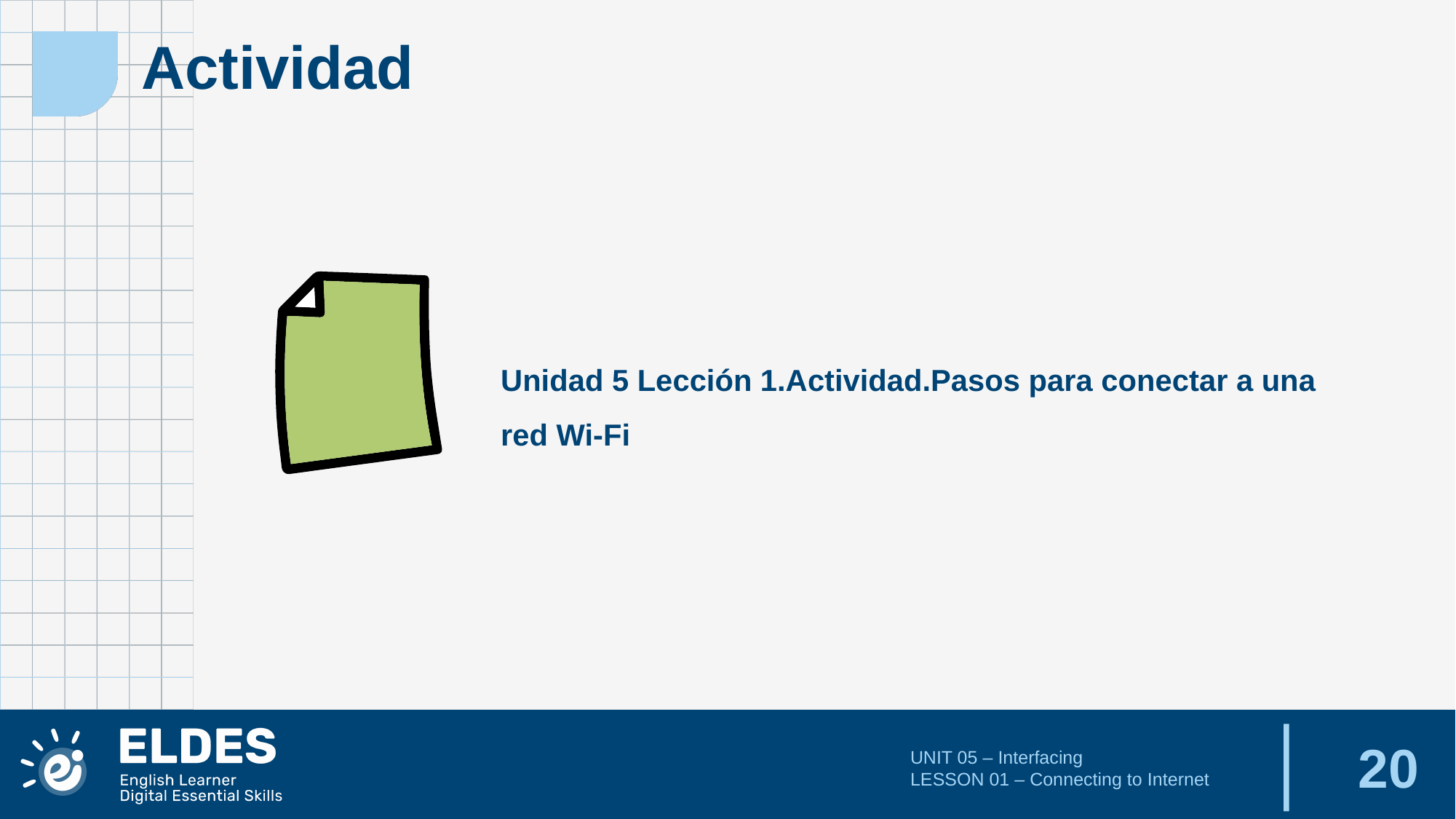

Actividad

Unidad 5 Lección 1.Actividad.Pasos para conectar a una red Wi-Fi
20
UNIT 05 – Interfacing
LESSON 01 – Connecting to Internet